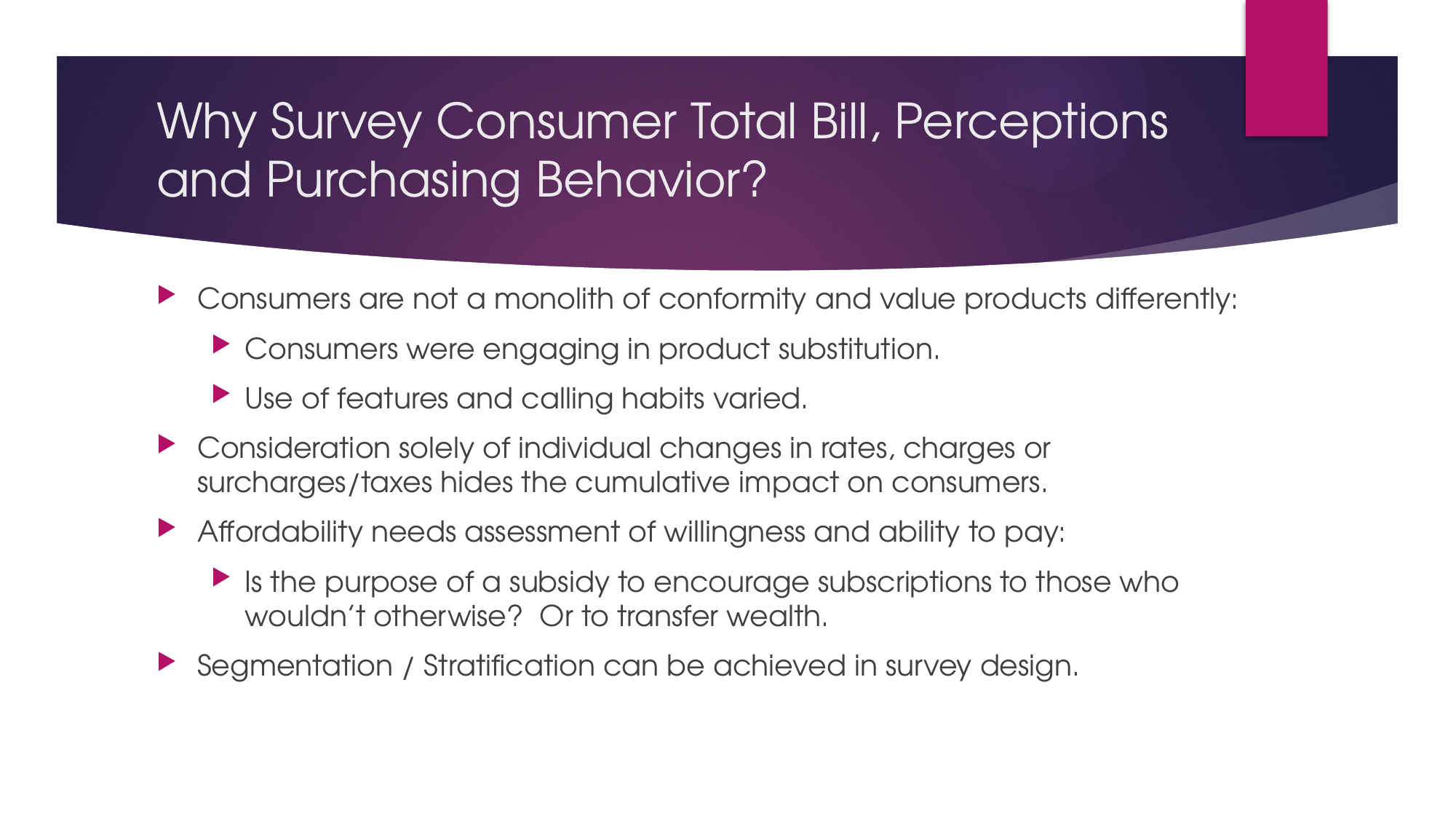

# Why Survey Consumer Total Bill, Perceptions and Purchasing Behavior?
Consumers are not a monolith of conformity and value products differently:
Consumers were engaging in product substitution.
Use of features and calling habits varied.
Consideration solely of individual changes in rates, charges or surcharges/taxes hides the cumulative impact on consumers.
Affordability needs assessment of willingness and ability to pay:
Is the purpose of a subsidy to encourage subscriptions to those who wouldn’t otherwise?  Or to transfer wealth.
Segmentation / Stratification can be achieved in survey design.